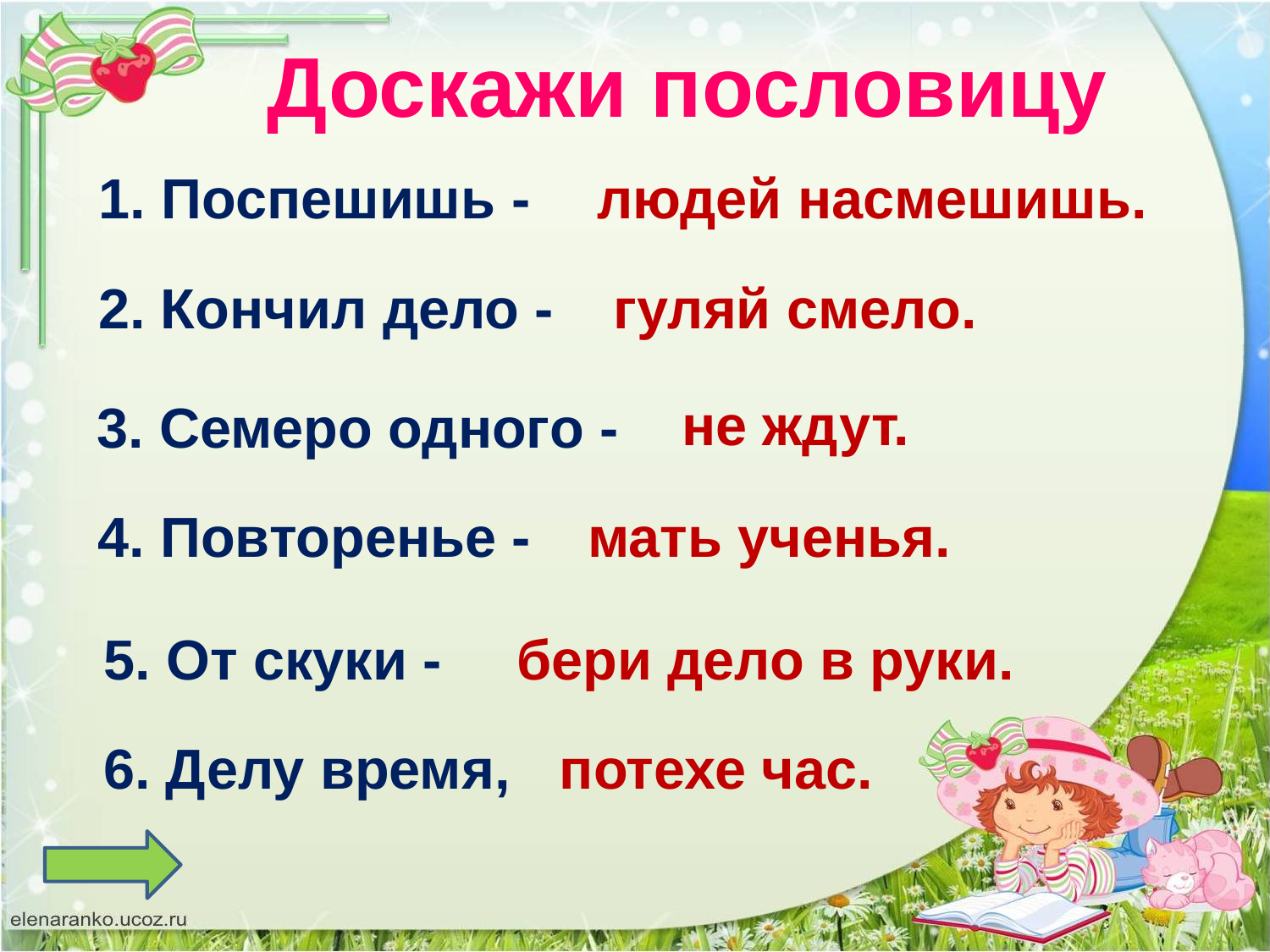

Доскажи пословицу
людей насмешишь.
1. Поспешишь -
гуляй смело.
2. Кончил дело -
не ждут.
3. Семеро одного -
4. Повторенье -
мать ученья.
5. От скуки -
бери дело в руки.
6. Делу время,
потехе час.